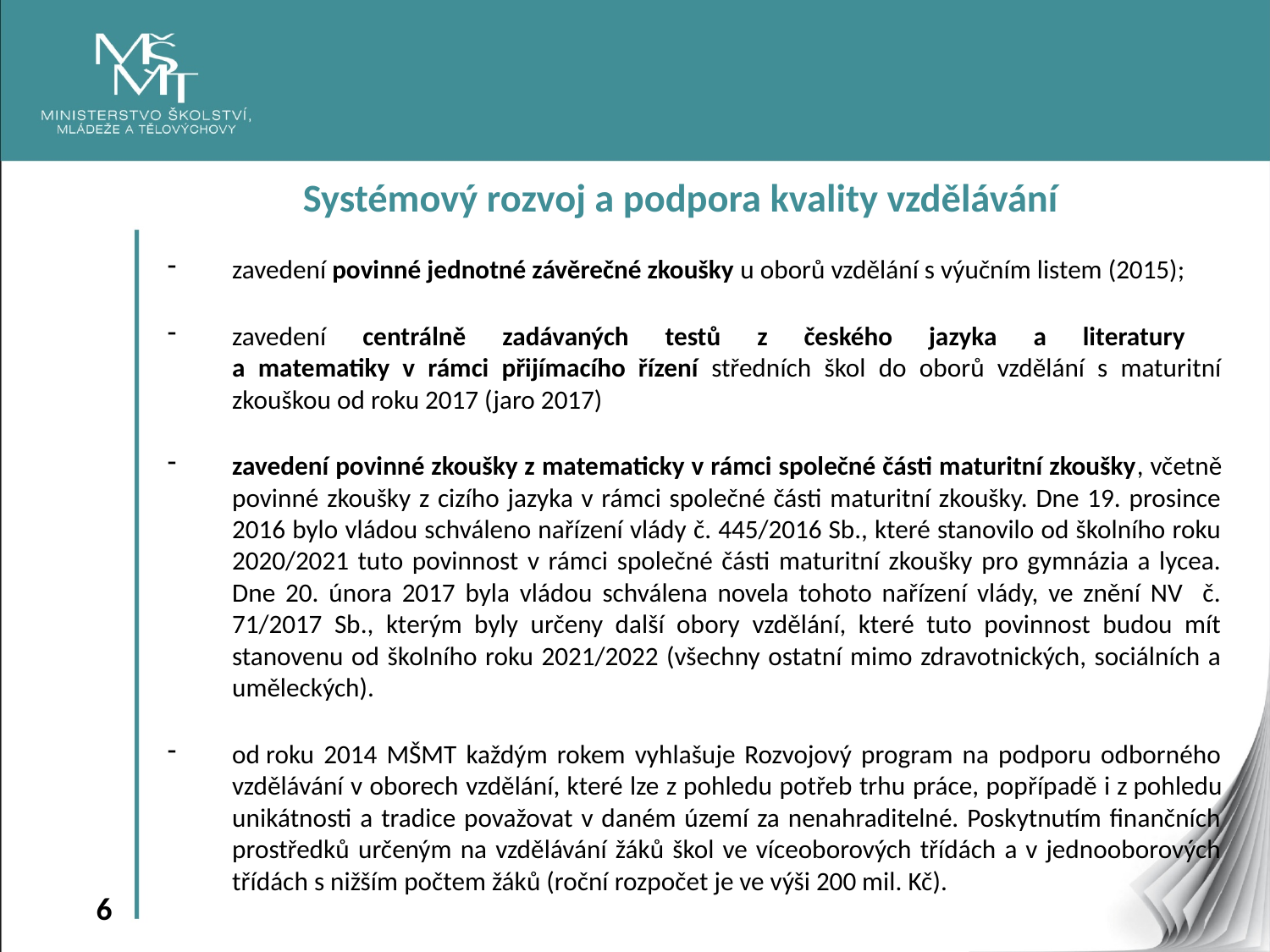

Systémový rozvoj a podpora kvality vzdělávání
zavedení povinné jednotné závěrečné zkoušky u oborů vzdělání s výučním listem (2015);

zavedení centrálně zadávaných testů z českého jazyka a literatury
a matematiky v rámci přijímacího řízení středních škol do oborů vzdělání s maturitní zkouškou od roku 2017 (jaro 2017)

zavedení povinné zkoušky z matematicky v rámci společné části maturitní zkoušky, včetně povinné zkoušky z cizího jazyka v rámci společné části maturitní zkoušky. Dne 19. prosince 2016 bylo vládou schváleno nařízení vlády č. 445/2016 Sb., které stanovilo od školního roku 2020/2021 tuto povinnost v rámci společné části maturitní zkoušky pro gymnázia a lycea. Dne 20. února 2017 byla vládou schválena novela tohoto nařízení vlády, ve znění NV  č. 71/2017 Sb., kterým byly určeny další obory vzdělání, které tuto povinnost budou mít stanovenu od školního roku 2021/2022 (všechny ostatní mimo zdravotnických, sociálních a uměleckých).

od roku 2014 MŠMT každým rokem vyhlašuje Rozvojový program na podporu odborného vzdělávání v oborech vzdělání, které lze z pohledu potřeb trhu práce, popřípadě i z pohledu unikátnosti a tradice považovat v daném území za nenahraditelné. Poskytnutím finančních prostředků určeným na vzdělávání žáků škol ve víceoborových třídách a v jednooborových třídách s nižším počtem žáků (roční rozpočet je ve výši 200 mil. Kč).